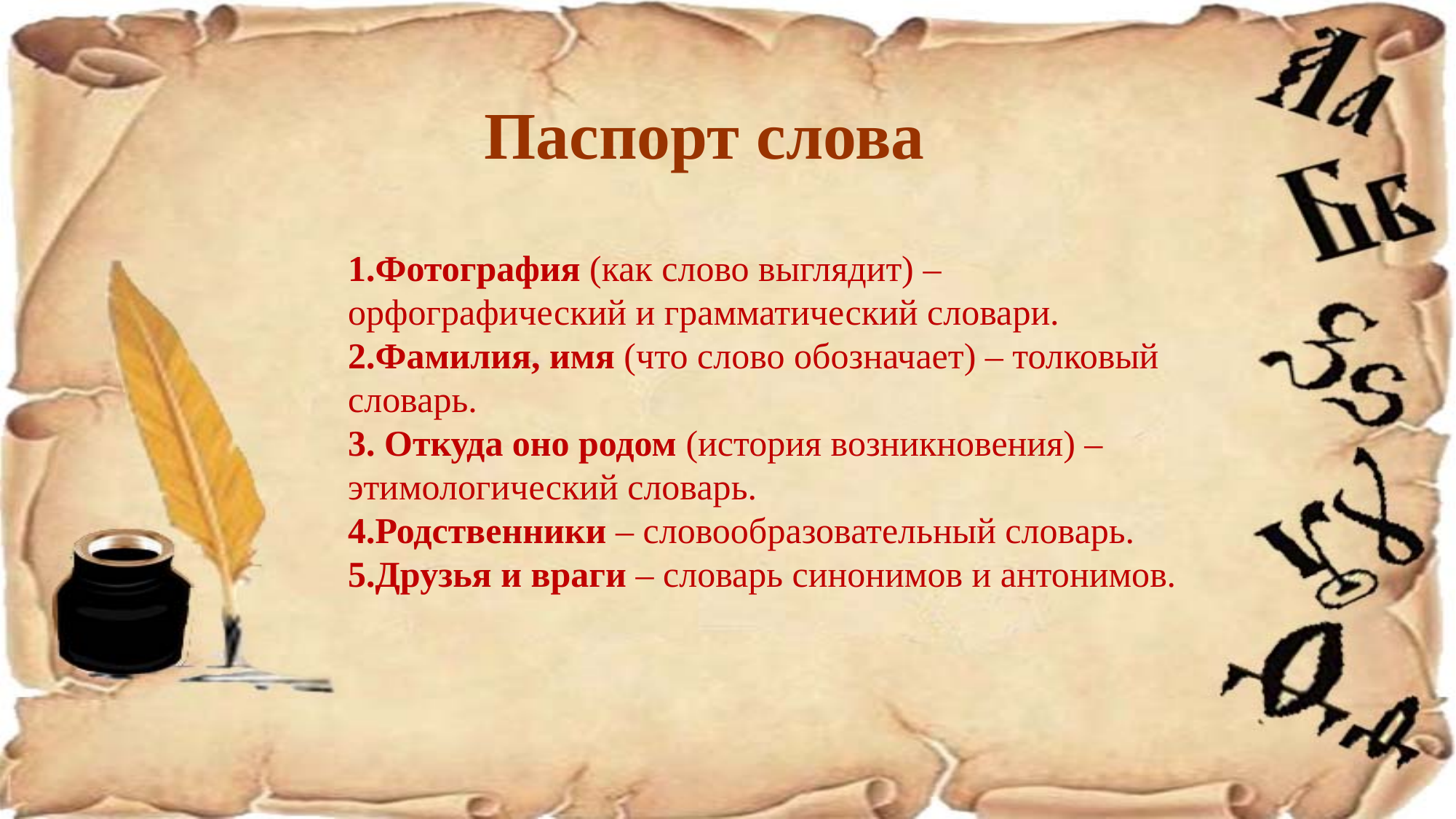

Паспорт слова
1.Фотография (как слово выглядит) – орфографический и грамматический словари.
2.Фамилия, имя (что слово обозначает) – толковый словарь.
3. Откуда оно родом (история возникновения) – этимологический словарь.
4.Родственники – словообразовательный словарь.
5.Друзья и враги – словарь синонимов и антонимов.